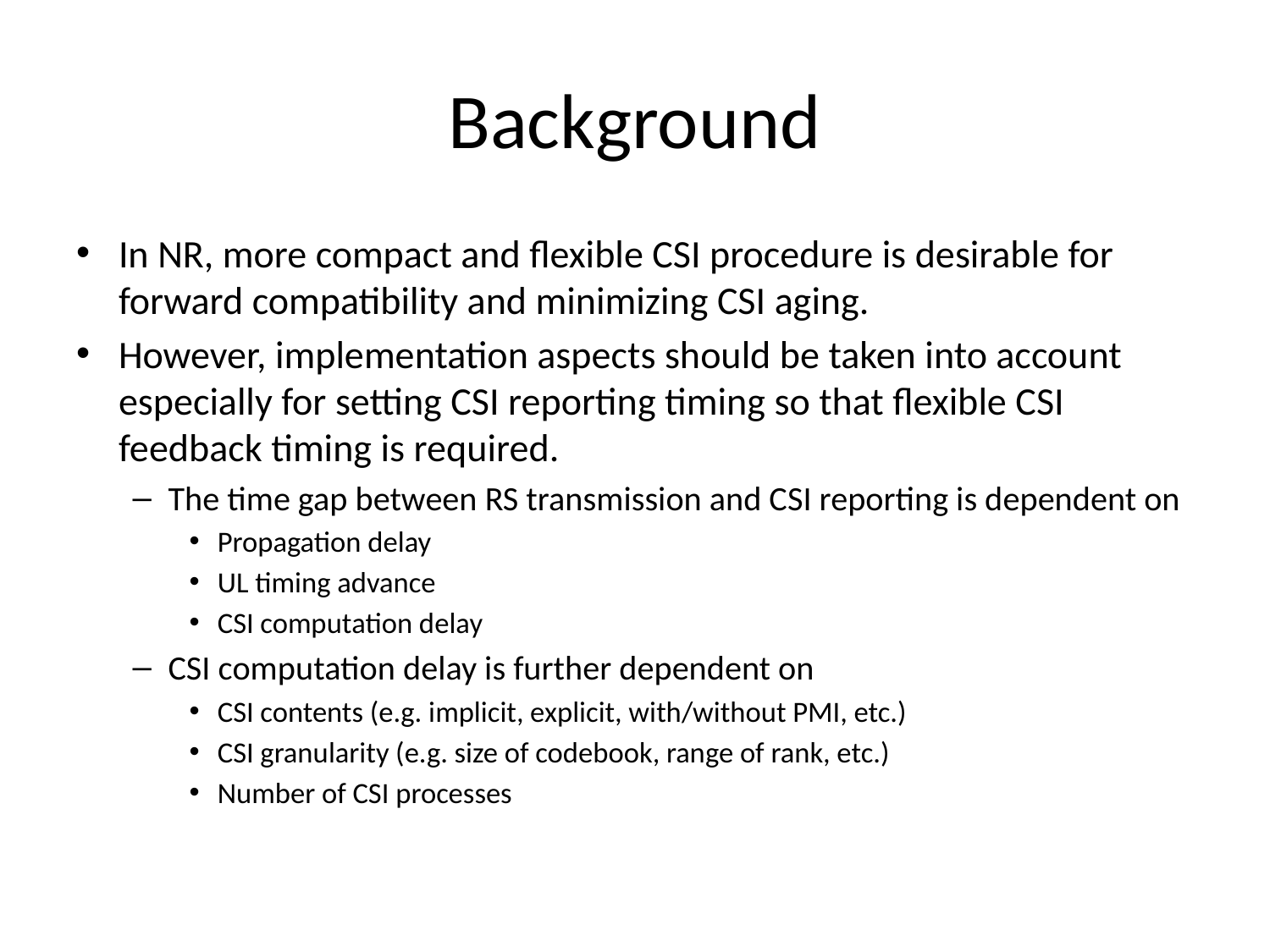

# Background
In NR, more compact and flexible CSI procedure is desirable for forward compatibility and minimizing CSI aging.
However, implementation aspects should be taken into account especially for setting CSI reporting timing so that flexible CSI feedback timing is required.
The time gap between RS transmission and CSI reporting is dependent on
Propagation delay
UL timing advance
CSI computation delay
CSI computation delay is further dependent on
CSI contents (e.g. implicit, explicit, with/without PMI, etc.)
CSI granularity (e.g. size of codebook, range of rank, etc.)
Number of CSI processes